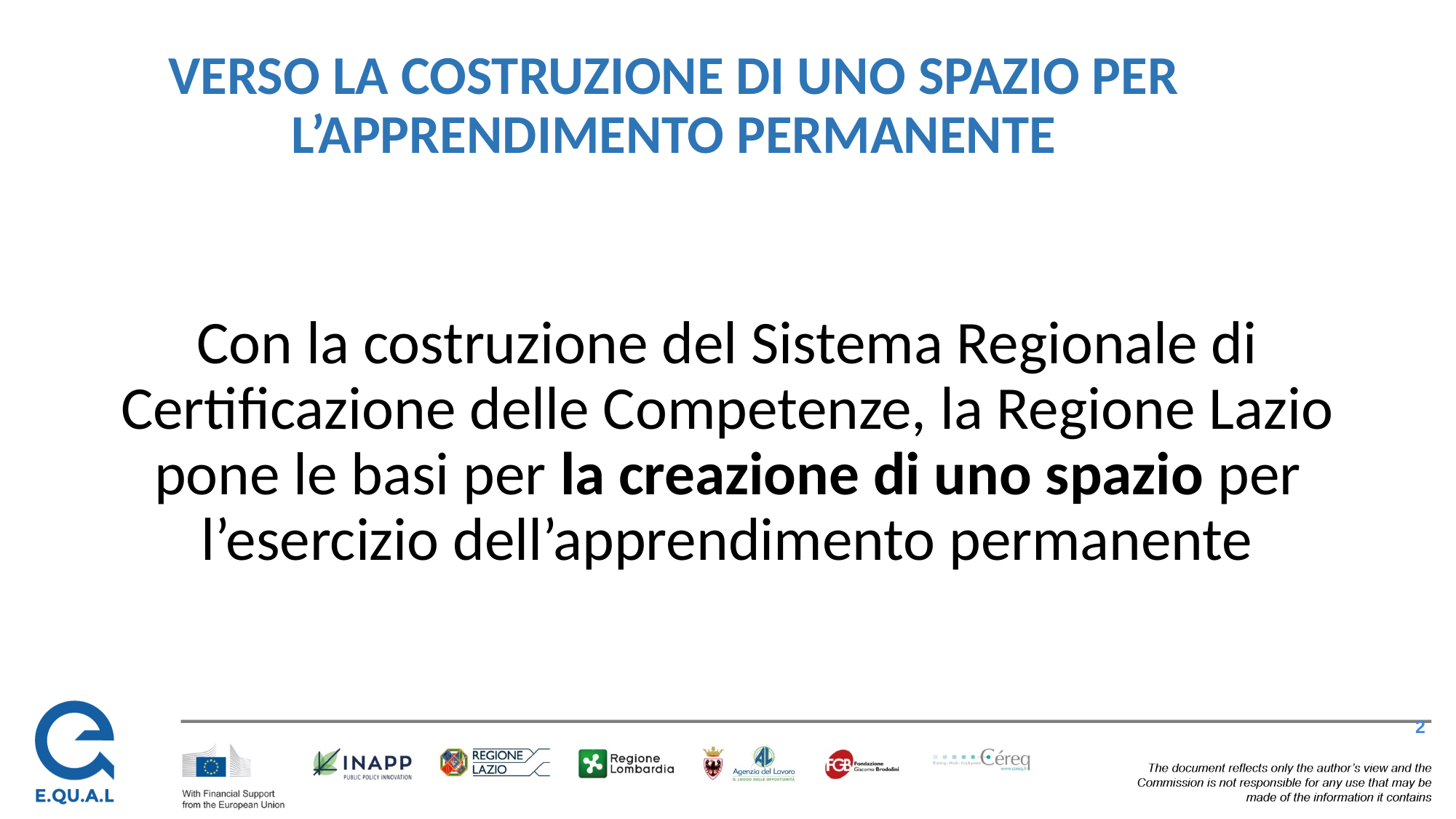

# VERSO LA COSTRUZIONE DI UNO SPAZIO PER L’APPRENDIMENTO PERMANENTE

Con la costruzione del Sistema Regionale di Certificazione delle Competenze, la Regione Lazio pone le basi per la creazione di uno spazio per l’esercizio dell’apprendimento permanente